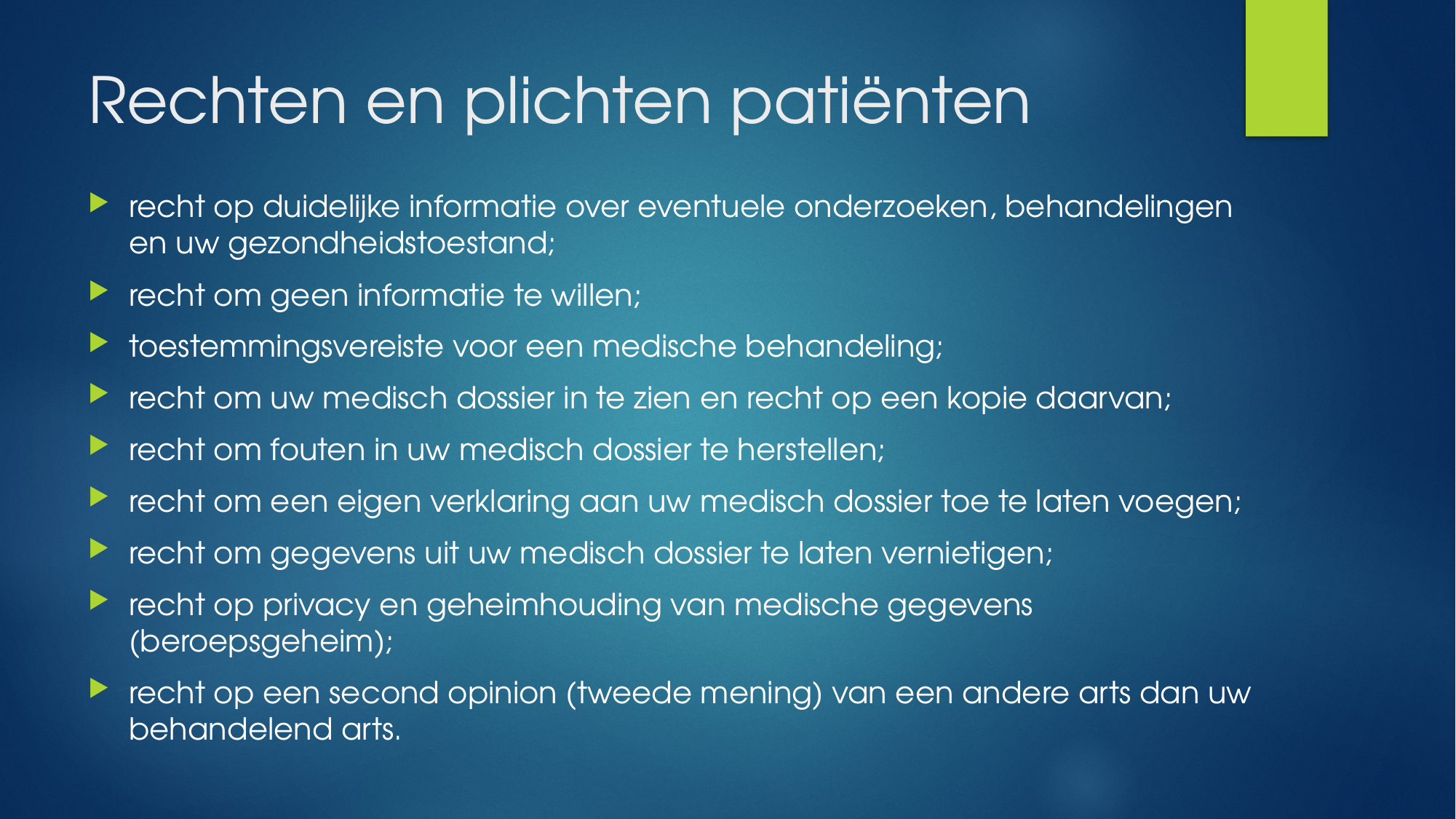

# Rechten en plichten patiënten
recht op duidelijke informatie over eventuele onderzoeken, behandelingen en uw gezondheidstoestand;
recht om geen informatie te willen;
toestemmingsvereiste voor een medische behandeling;
recht om uw medisch dossier in te zien en recht op een kopie daarvan;
recht om fouten in uw medisch dossier te herstellen;
recht om een eigen verklaring aan uw medisch dossier toe te laten voegen;
recht om gegevens uit uw medisch dossier te laten vernietigen;
recht op privacy en geheimhouding van medische gegevens (beroepsgeheim);
recht op een second opinion (tweede mening) van een andere arts dan uw behandelend arts.